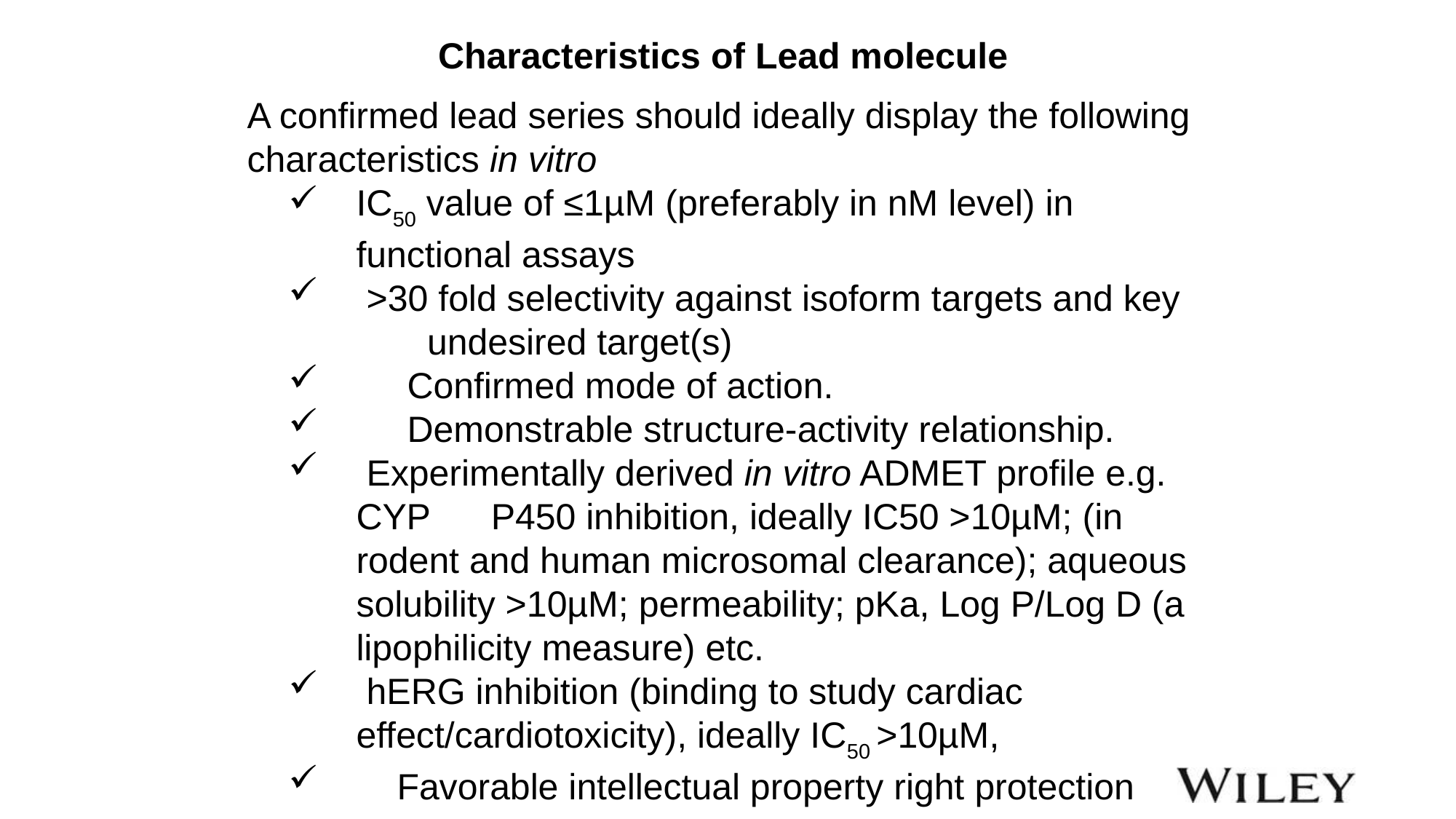

Characteristics of Lead molecule
A confirmed lead series should ideally display the following characteristics in vitro
IC50 value of ≤1µM (preferably in nM level) in     functional assays
 >30 fold selectivity against isoform targets and key         undesired target(s)
     Confirmed mode of action.
     Demonstrable structure-activity relationship.
 Experimentally derived in vitro ADMET profile e.g. CYP      P450 inhibition, ideally IC50 >10µM; (in rodent and human microsomal clearance); aqueous solubility >10µM; permeability; pKa, Log P/Log D (a lipophilicity measure) etc.
 hERG inhibition (binding to study cardiac    effect/cardiotoxicity), ideally IC50 >10µM,
    Favorable intellectual property right protection